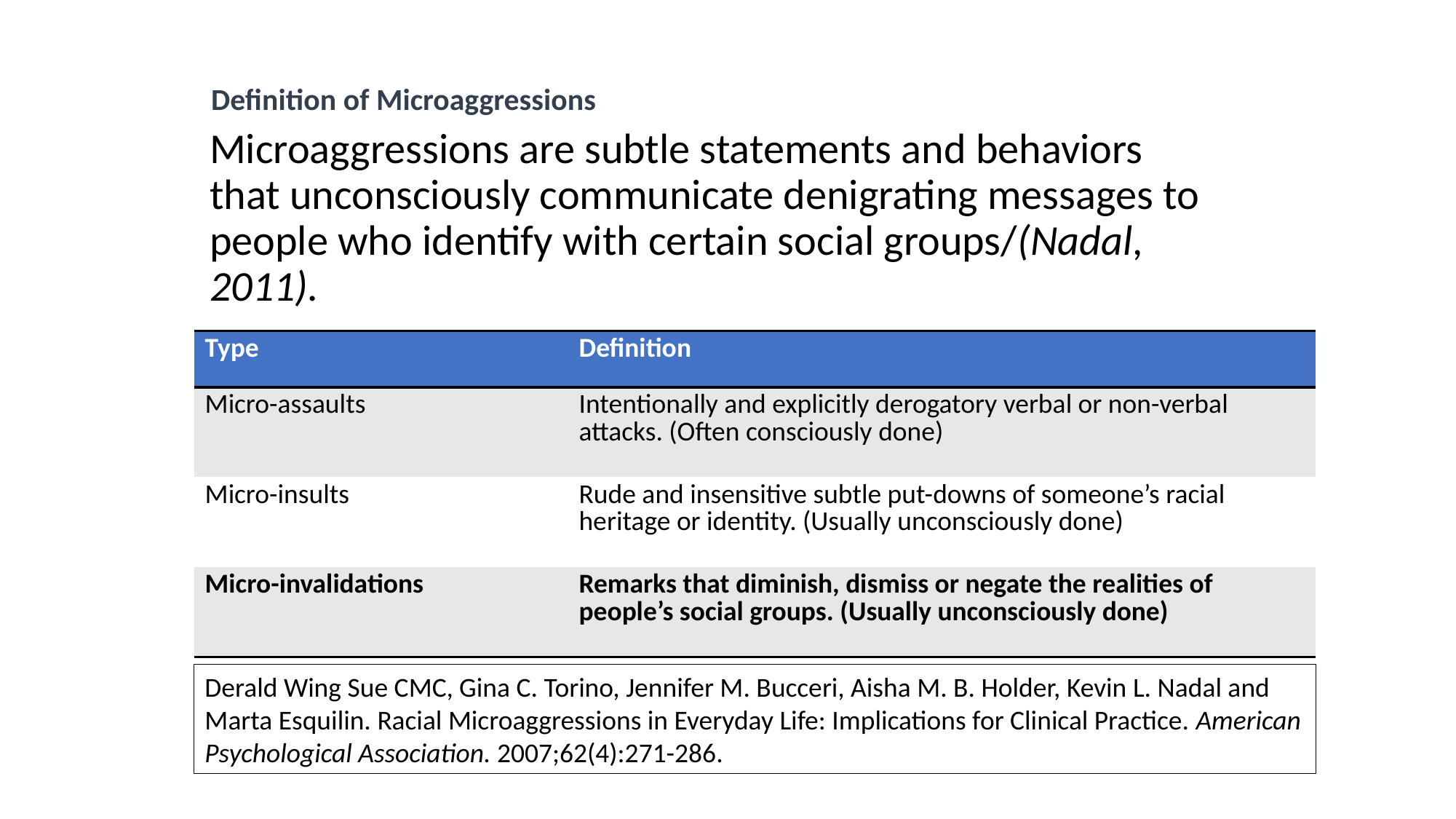

# Definition of Microaggressions
Microaggressions are subtle statements and behaviors that unconsciously communicate denigrating messages to people who identify with certain social groups/(Nadal, 2011).
| Type | Definition |
| --- | --- |
| Micro-assaults | Intentionally and explicitly derogatory verbal or non-verbal attacks. (Often consciously done) |
| Micro-insults | Rude and insensitive subtle put-downs of someone’s racial heritage or identity. (Usually unconsciously done) |
| Micro-invalidations | Remarks that diminish, dismiss or negate the realities of people’s social groups. (Usually unconsciously done) |
Derald Wing Sue CMC, Gina C. Torino, Jennifer M. Bucceri, Aisha M. B. Holder, Kevin L. Nadal and Marta Esquilin. Racial Microaggressions in Everyday Life: Implications for Clinical Practice. American Psychological Association. 2007;62(4):271-286.
Center for a Diverse Healthcare Workforce